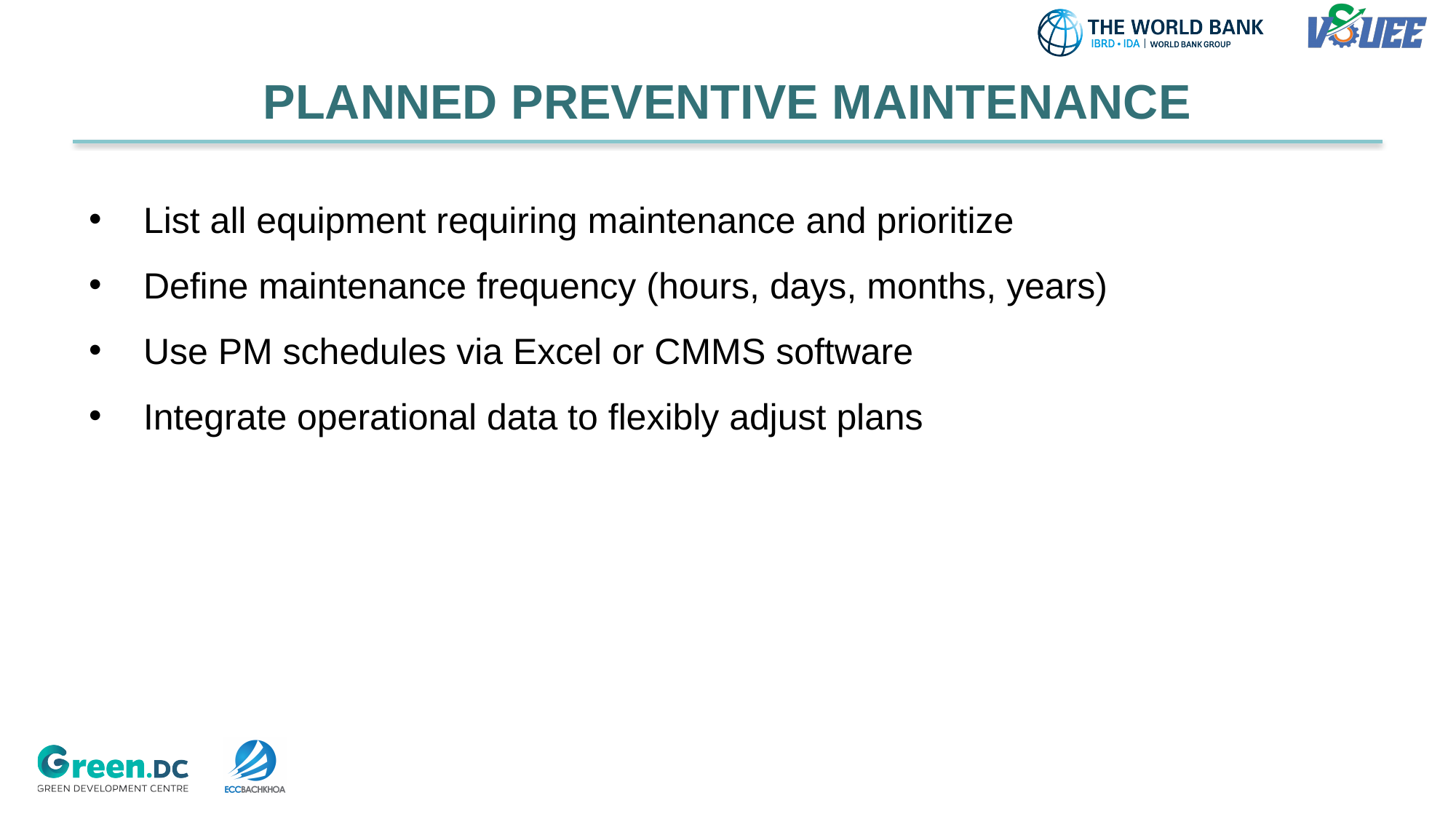

PLANNED PREVENTIVE MAINTENANCE

List all equipment requiring maintenance and prioritize
Define maintenance frequency (hours, days, months, years)
Use PM schedules via Excel or CMMS software
Integrate operational data to flexibly adjust plans